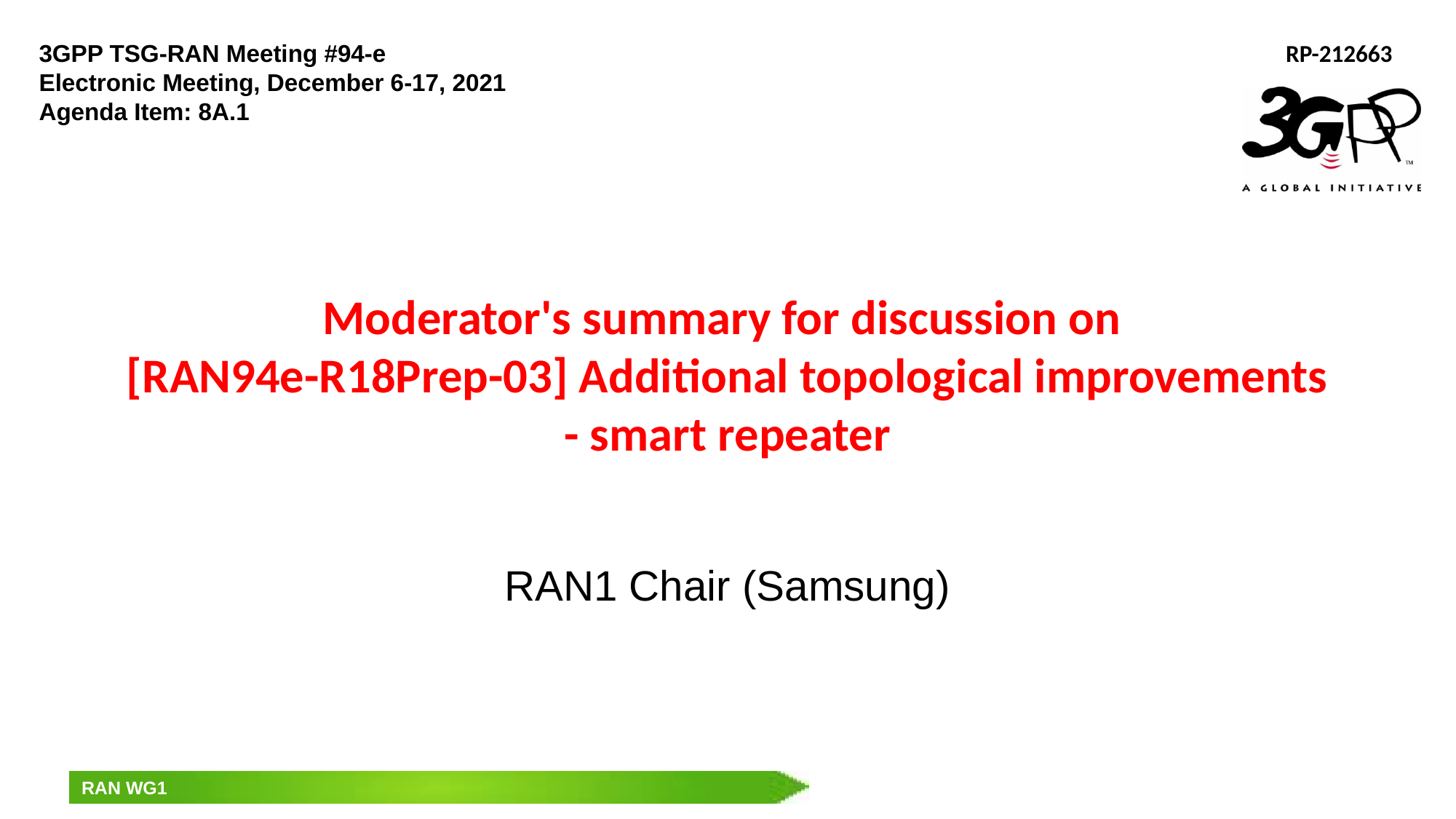

3GPP TSG-RAN Meeting #94-e
Electronic Meeting, December 6-17, 2021
Agenda Item: 8A.1

 RP-212663
# Moderator's summary for discussion on [RAN94e-R18Prep-03] Additional topological improvements - smart repeater
RAN1 Chair (Samsung)